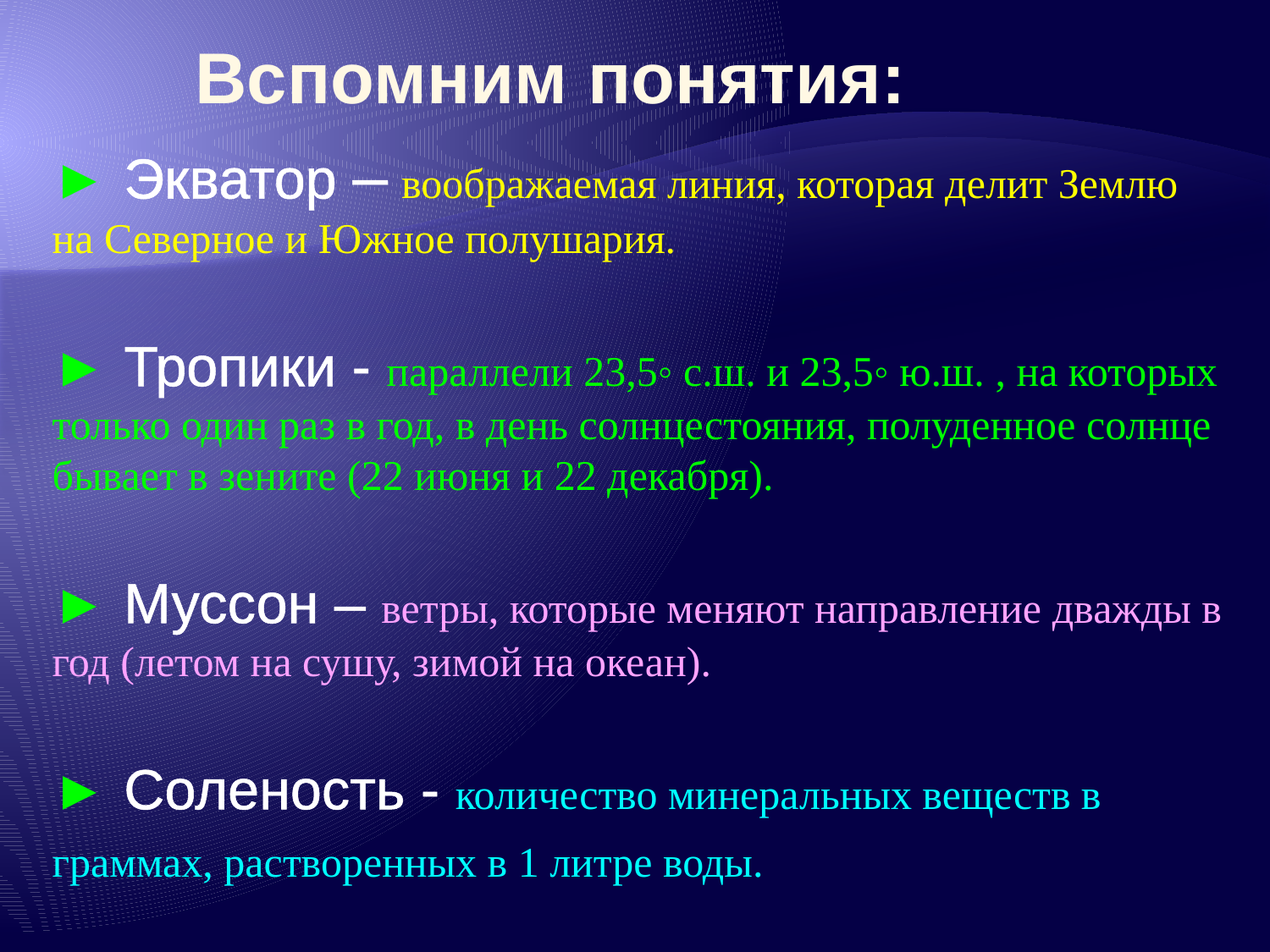

# Вспомним понятия:
► Экватор – воображаемая линия, которая делит Землю на Северное и Южное полушария.

► Тропики - параллели 23,5◦ с.ш. и 23,5◦ ю.ш. , на которых только один раз в год, в день солнцестояния, полуденное солнце бывает в зените (22 июня и 22 декабря).

► Муссон – ветры, которые меняют направление дважды в год (летом на сушу, зимой на океан).

► Соленость - количество минеральных веществ в граммах, растворенных в 1 литре воды.